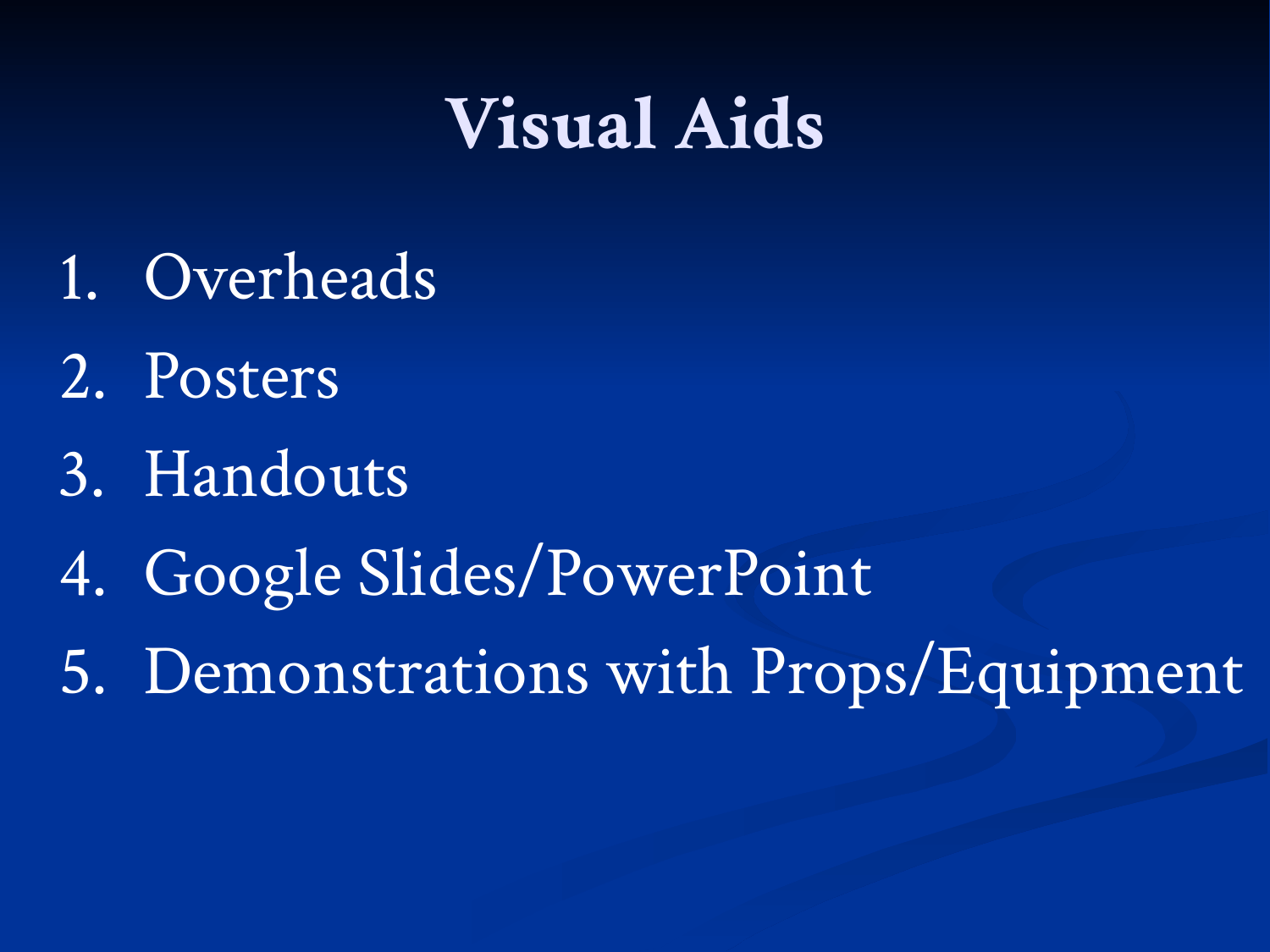

# Visual Aids
Overheads
Posters
Handouts
Google Slides/PowerPoint
Demonstrations with Props/Equipment